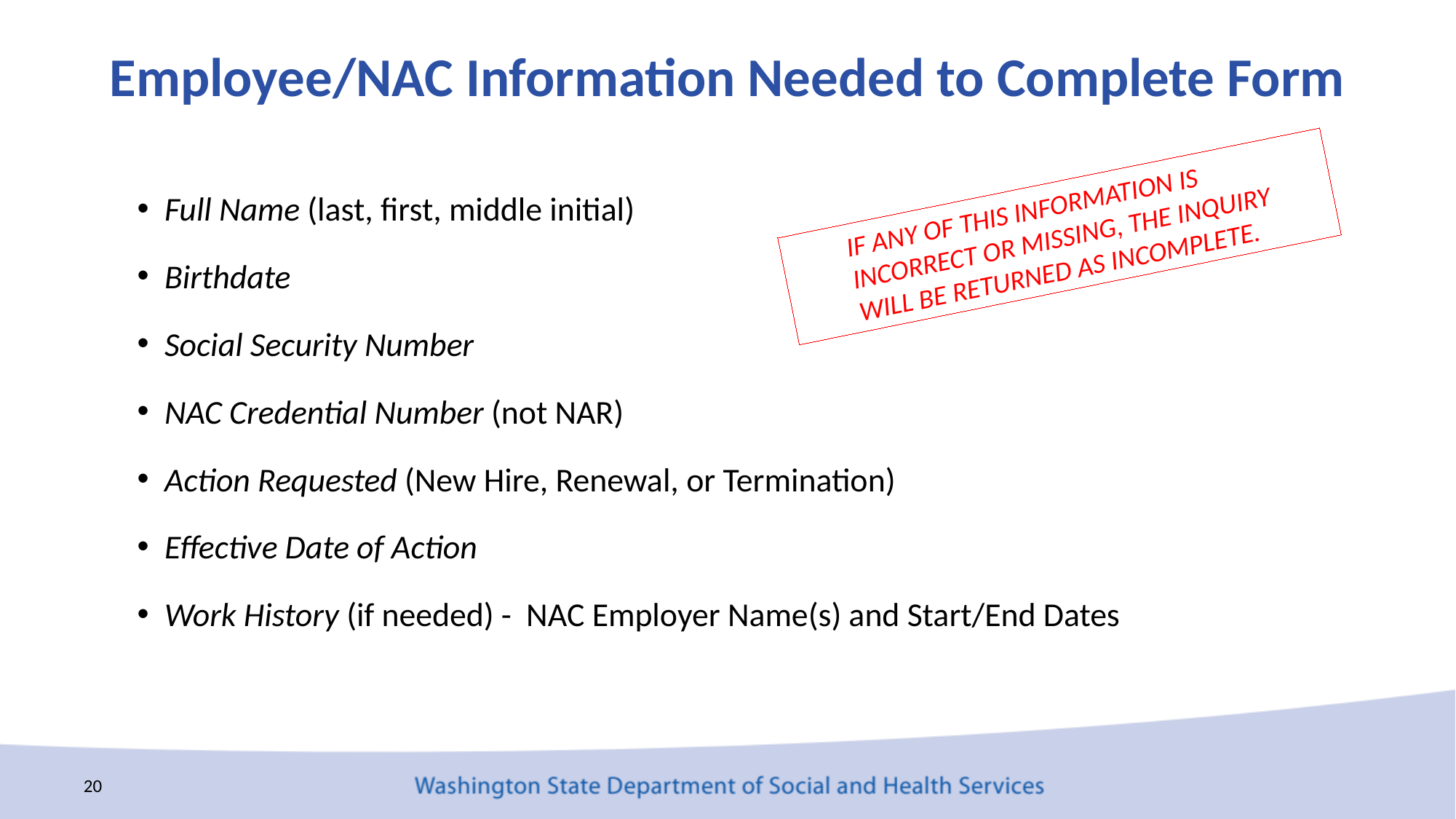

# Employee/NAC Information Needed to Complete Form
Full Name (last, first, middle initial)
Birthdate
Social Security Number
NAC Credential Number (not NAR)
Action Requested (New Hire, Renewal, or Termination)
Effective Date of Action
Work History (if needed) -  NAC Employer Name(s) and Start/End Dates
IF ANY OF THIS INFORMATION IS INCORRECT OR MISSING, THE INQUIRY WILL BE RETURNED AS INCOMPLETE.
20